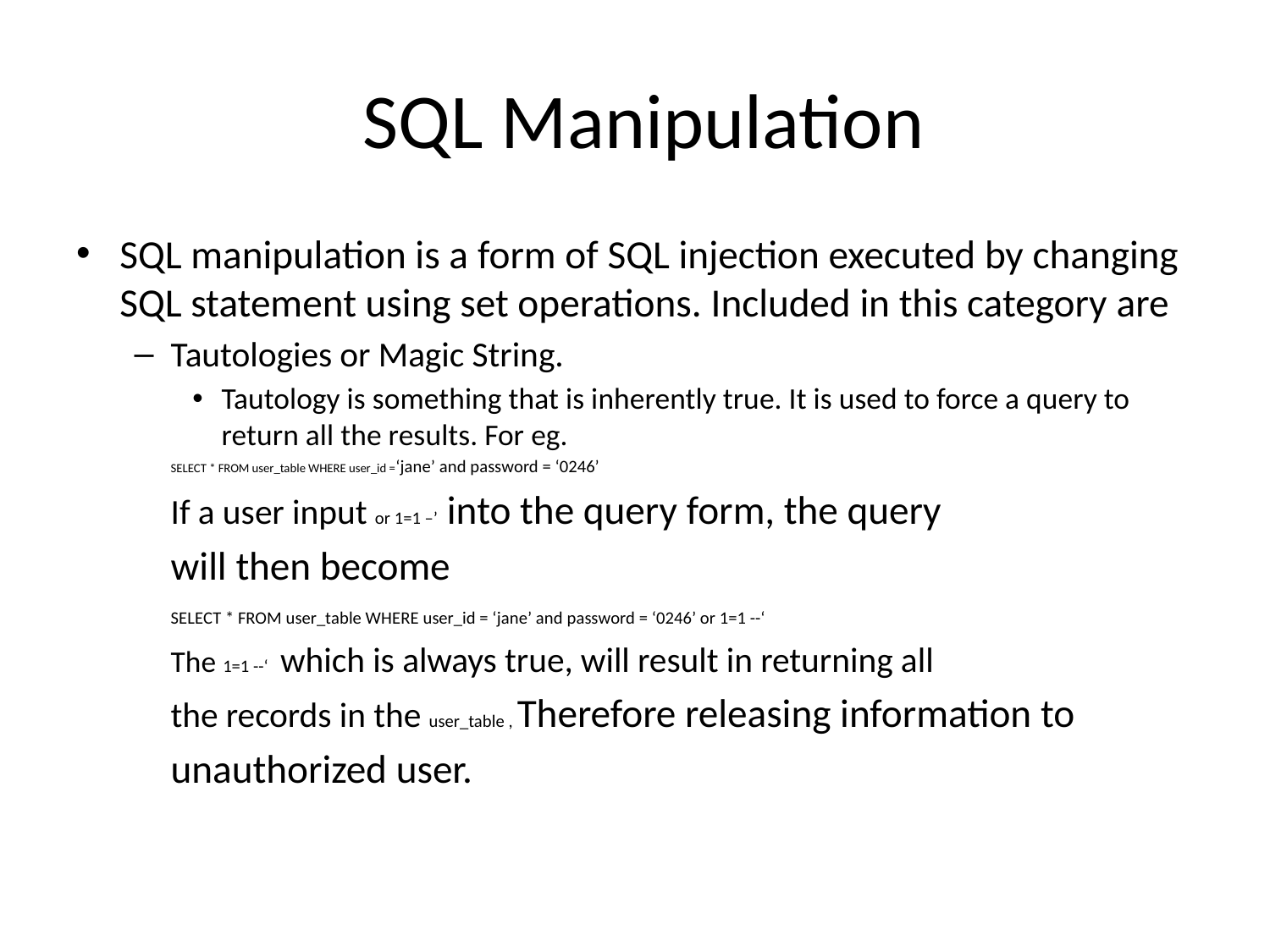

# SQL Manipulation
SQL manipulation is a form of SQL injection executed by changing SQL statement using set operations. Included in this category are
Tautologies or Magic String.
Tautology is something that is inherently true. It is used to force a query to return all the results. For eg.
		SELECT * FROM user_table WHERE user_id =‘jane’ and password = ‘0246’
	If a user input or 1=1 –’ into the query form, the query
	will then become
	SELECT * FROM user_table WHERE user_id = ‘jane’ and password = ‘0246’ or 1=1 --‘
	The 1=1 --‘  which is always true, will result in returning all
	the records in the user_table , Therefore releasing information to
	unauthorized user.